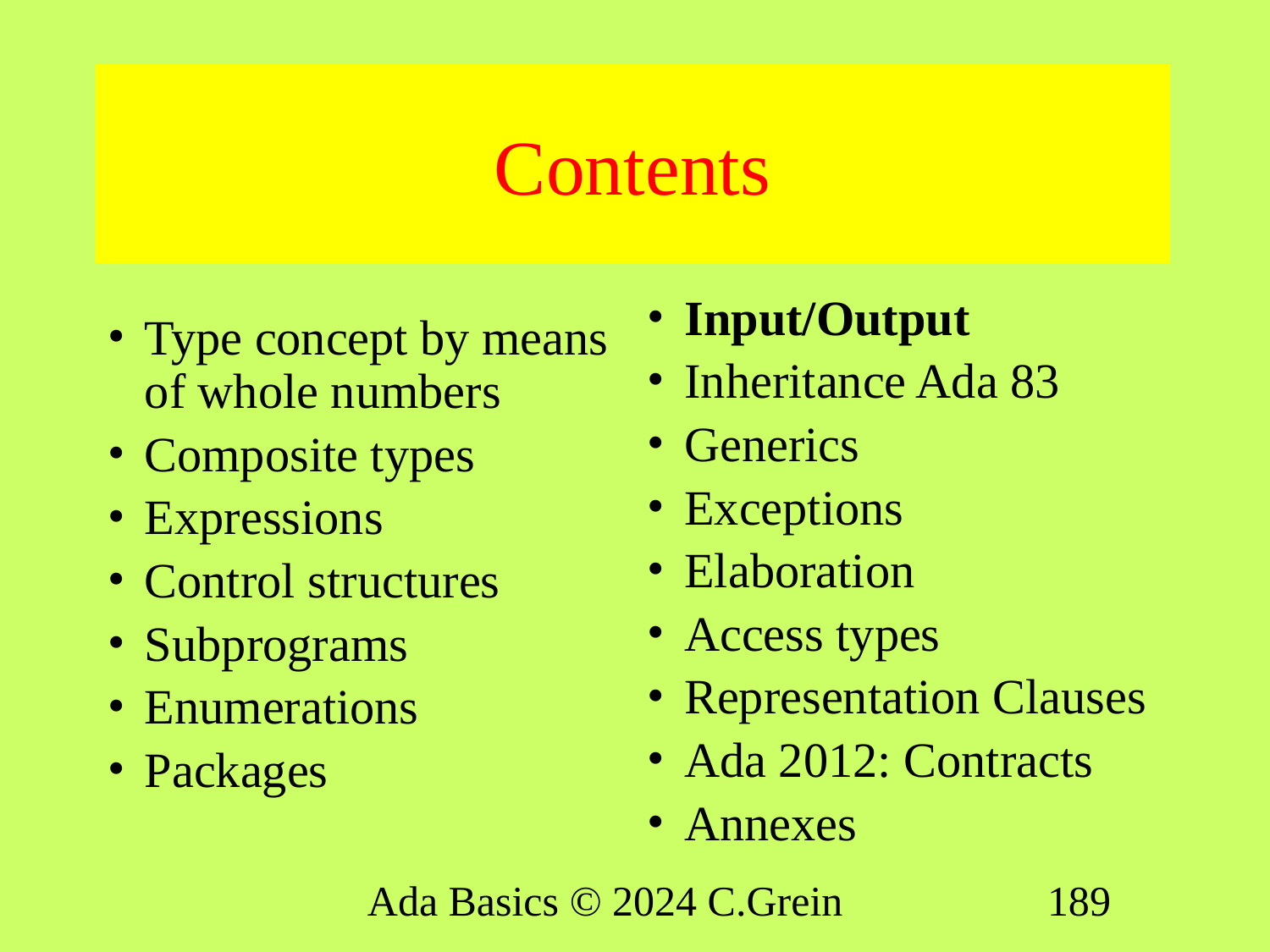

# Contents
Input/Output
Inheritance Ada 83
Generics
Exceptions
Elaboration
Access types
Representation Clauses
Ada 2012: Contracts
Annexes
Type concept by means of whole numbers
Composite types
Expressions
Control structures
Subprograms
Enumerations
Packages
Ada Basics © 2024 C.Grein
189